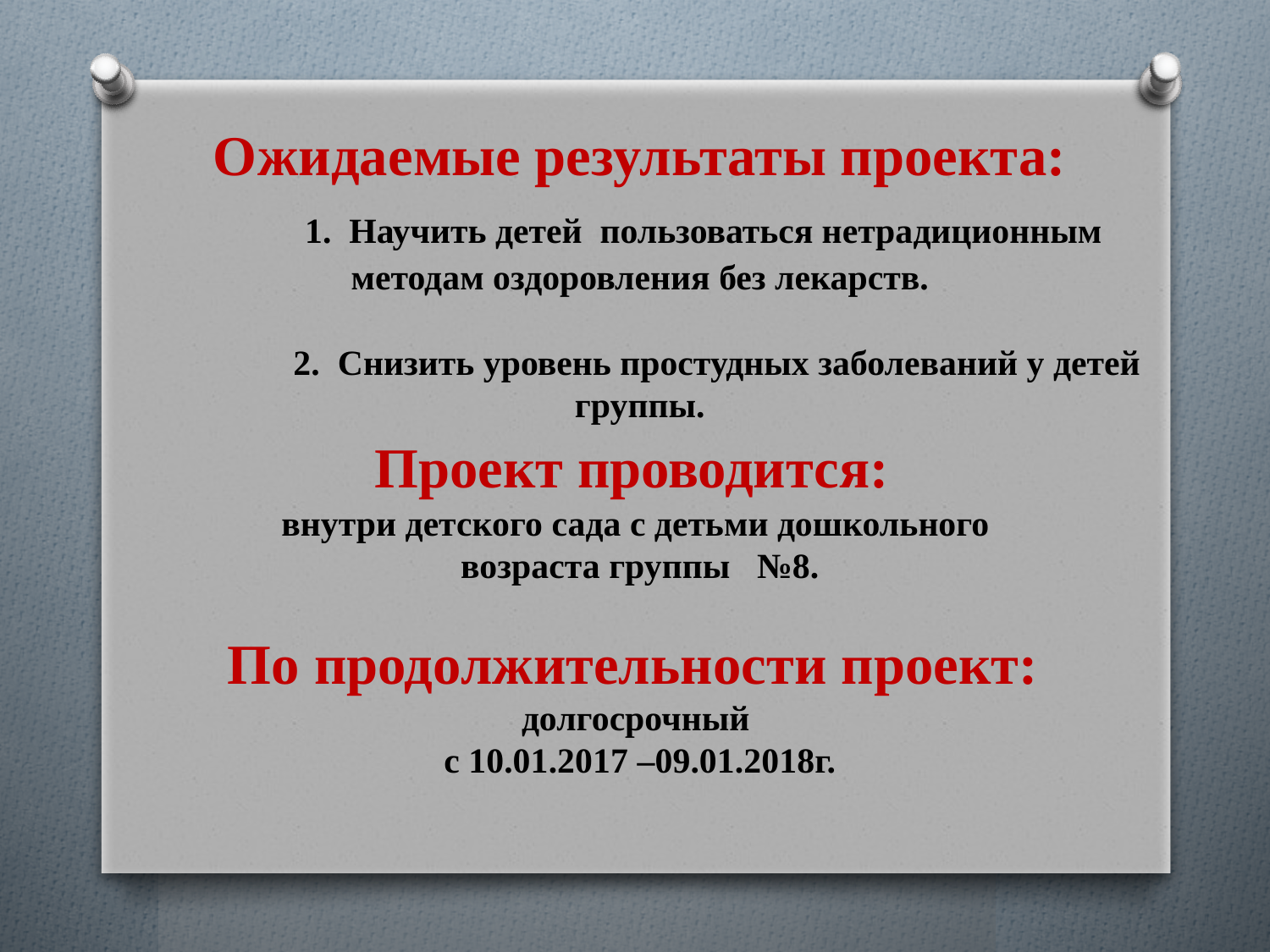

# Ожидаемые результаты проекта: 1.  Научить детей  пользоваться нетрадиционным методам оздоровления без лекарств. 2.  Снизить уровень простудных заболеваний у детей группы. Проект проводится:  внутри детского сада с детьми дошкольного возраста группы   №8. По продолжительности проект:  долгосрочный с 10.01.2017 –09.01.2018г.